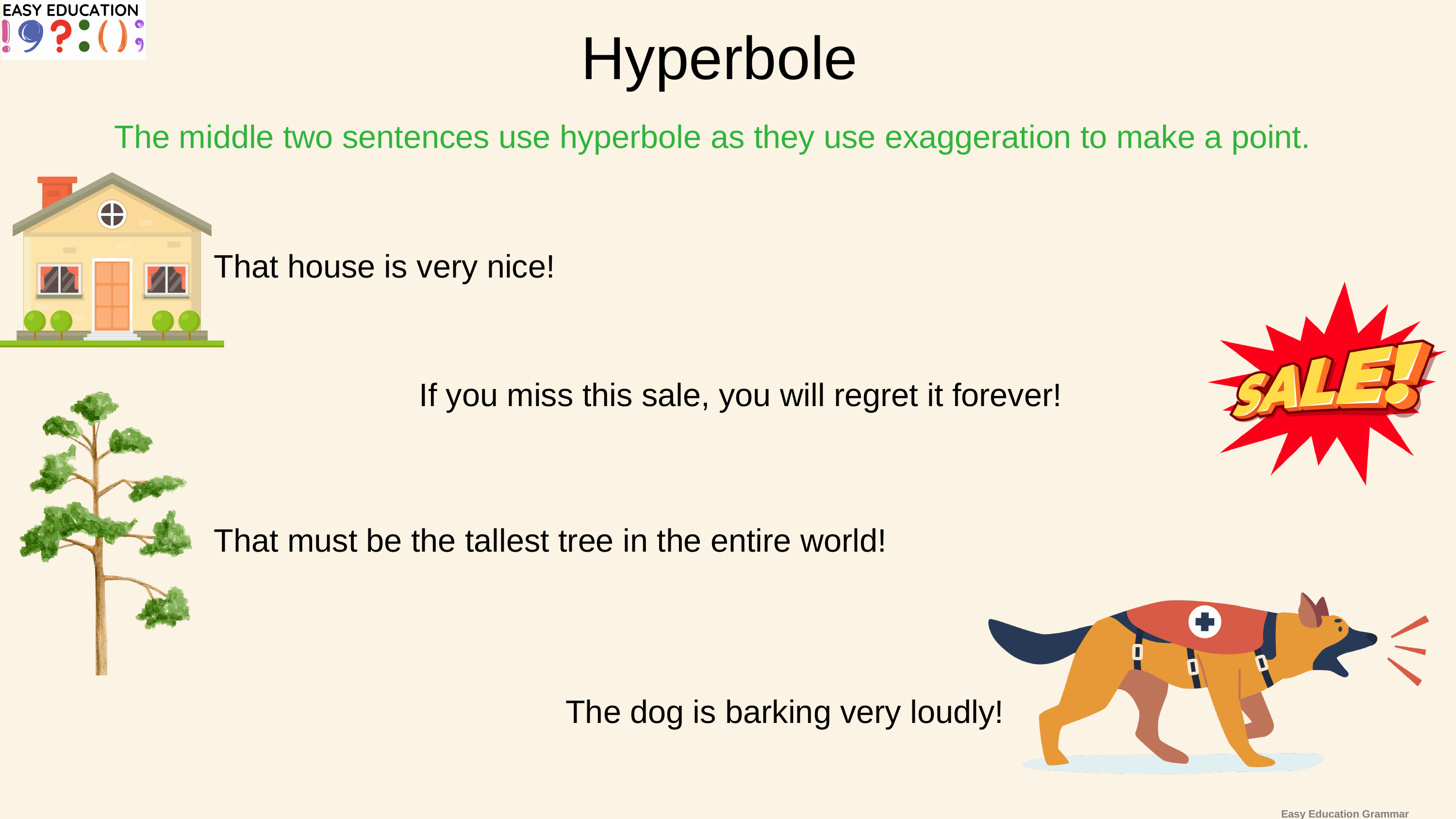

Hyperbole
The middle two sentences use hyperbole as they use exaggeration to make a point.

That house is very nice!

If you miss this sale, you will regret it forever!

That must be the tallest tree in the entire world!

The dog is barking very loudly!